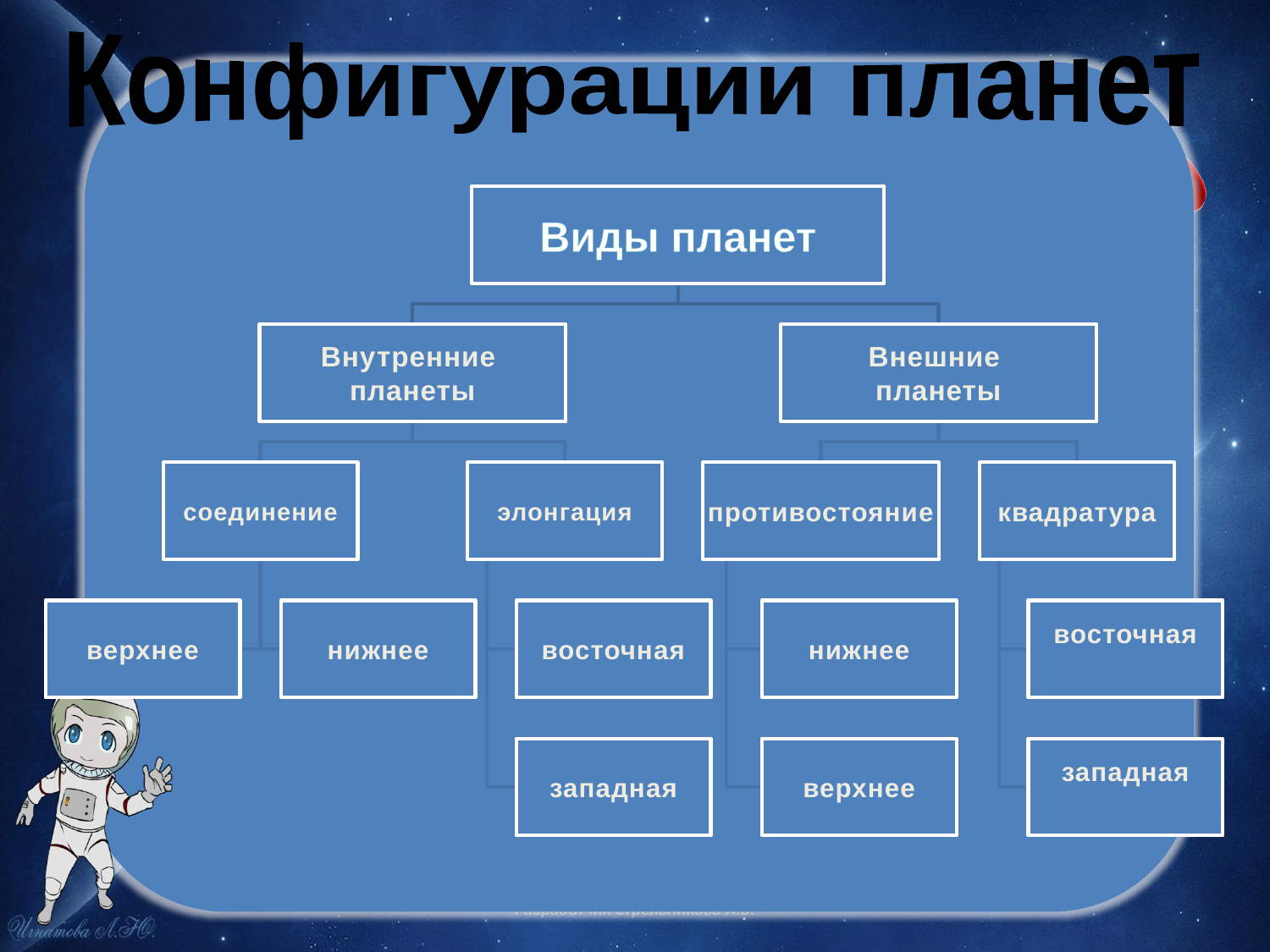

Конфигурации планет
Виды планет
Внутренние
планеты
соединение
верхнее
нижнее
элонгация
восточная
западная
Внешние
планеты
противостояние
нижнее
верхнее
квадратура
восточная

западная

Разработчик Стрельникова Л.В.